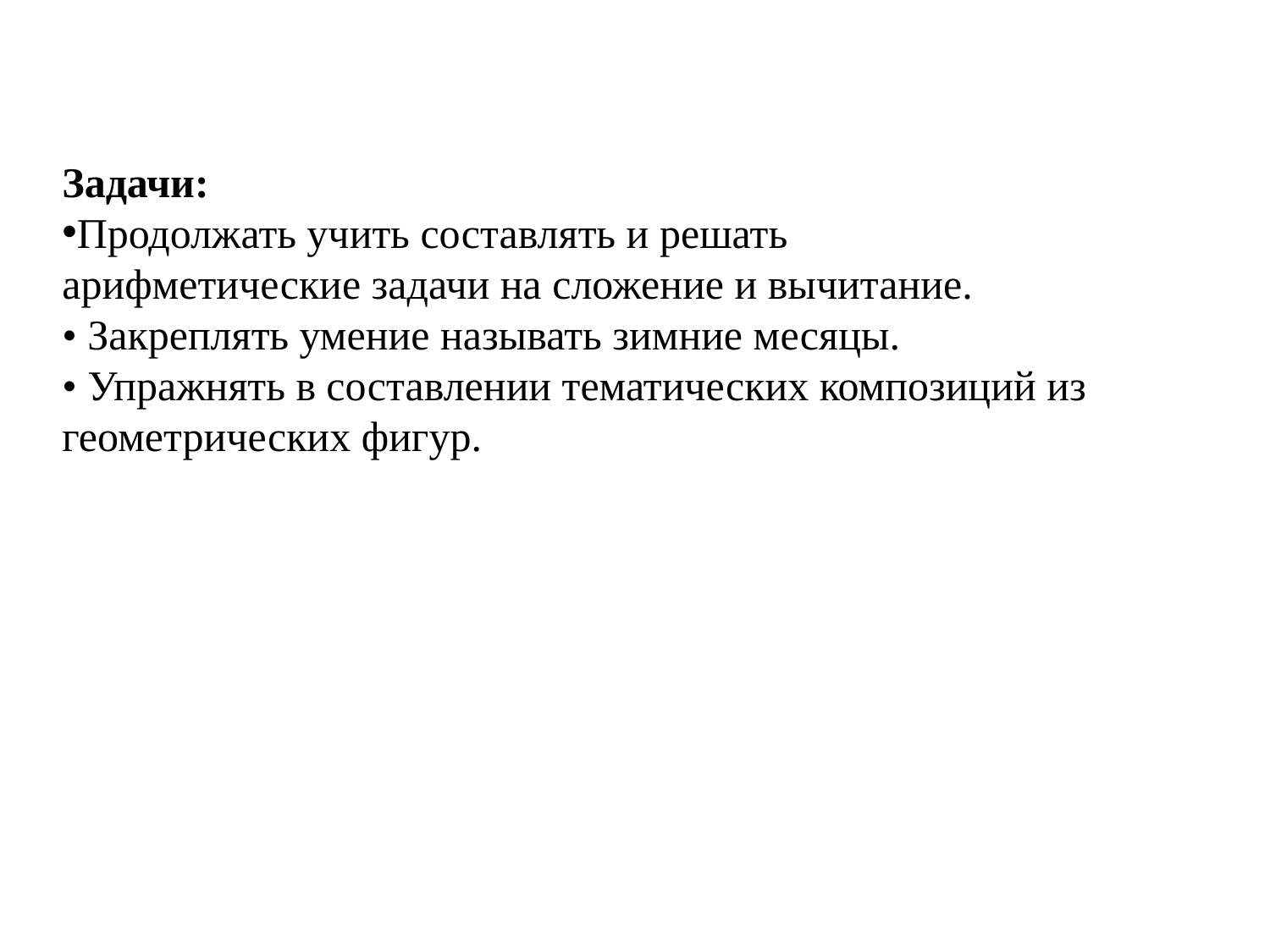

Задачи:
Продолжать учить составлять и решать арифметические задачи на сложение и вычитание.
• Закреплять умение называть зимние месяцы.
• Упражнять в составлении тематических композиций из геометрических фигур.